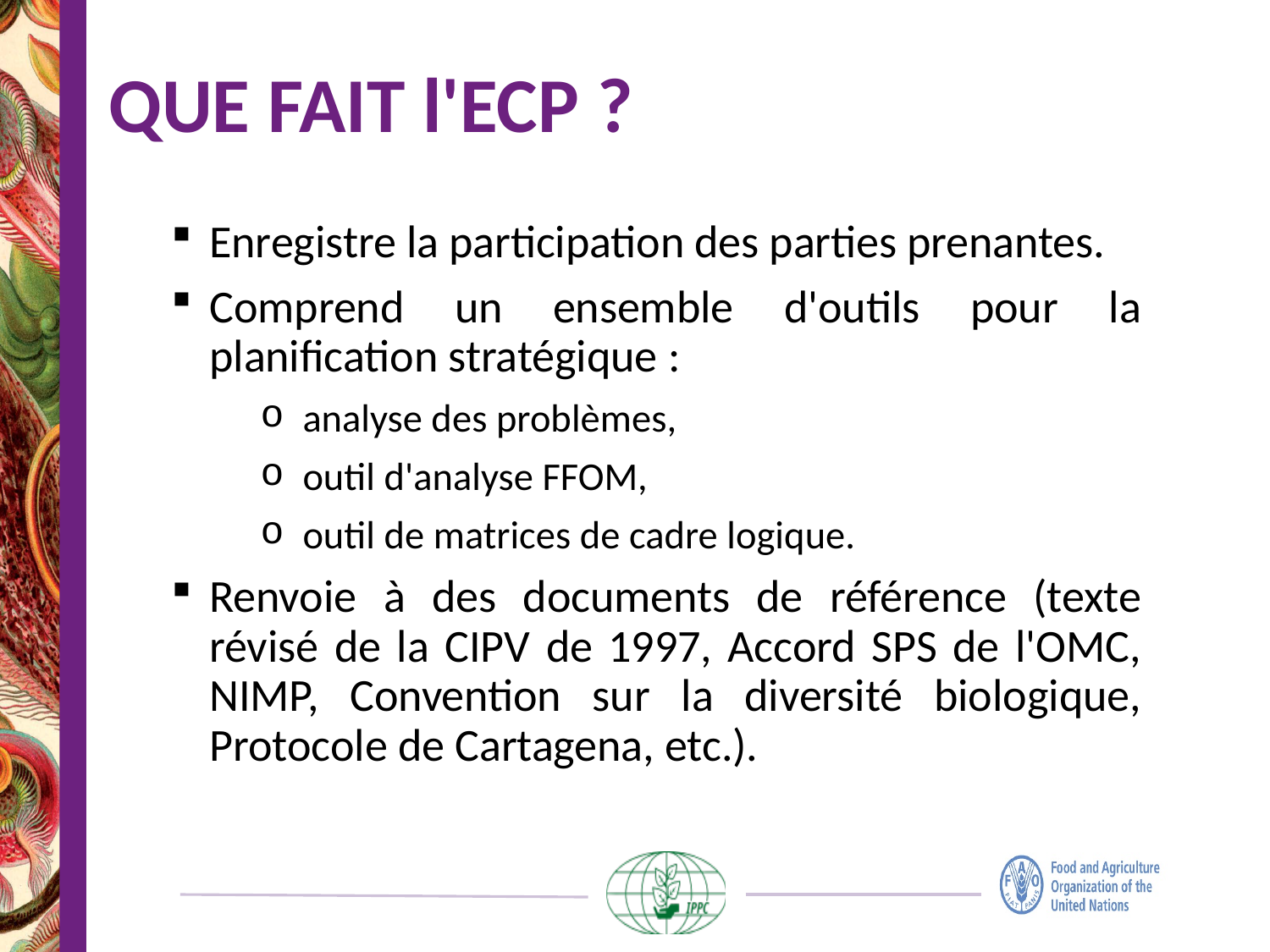

# QUE FAIT l'ECP ?
Enregistre la participation des parties prenantes.
Comprend un ensemble d'outils pour la planification stratégique :
analyse des problèmes,
outil d'analyse FFOM,
outil de matrices de cadre logique.
Renvoie à des documents de référence (texte révisé de la CIPV de 1997, Accord SPS de l'OMC, NIMP, Convention sur la diversité biologique, Protocole de Cartagena, etc.).